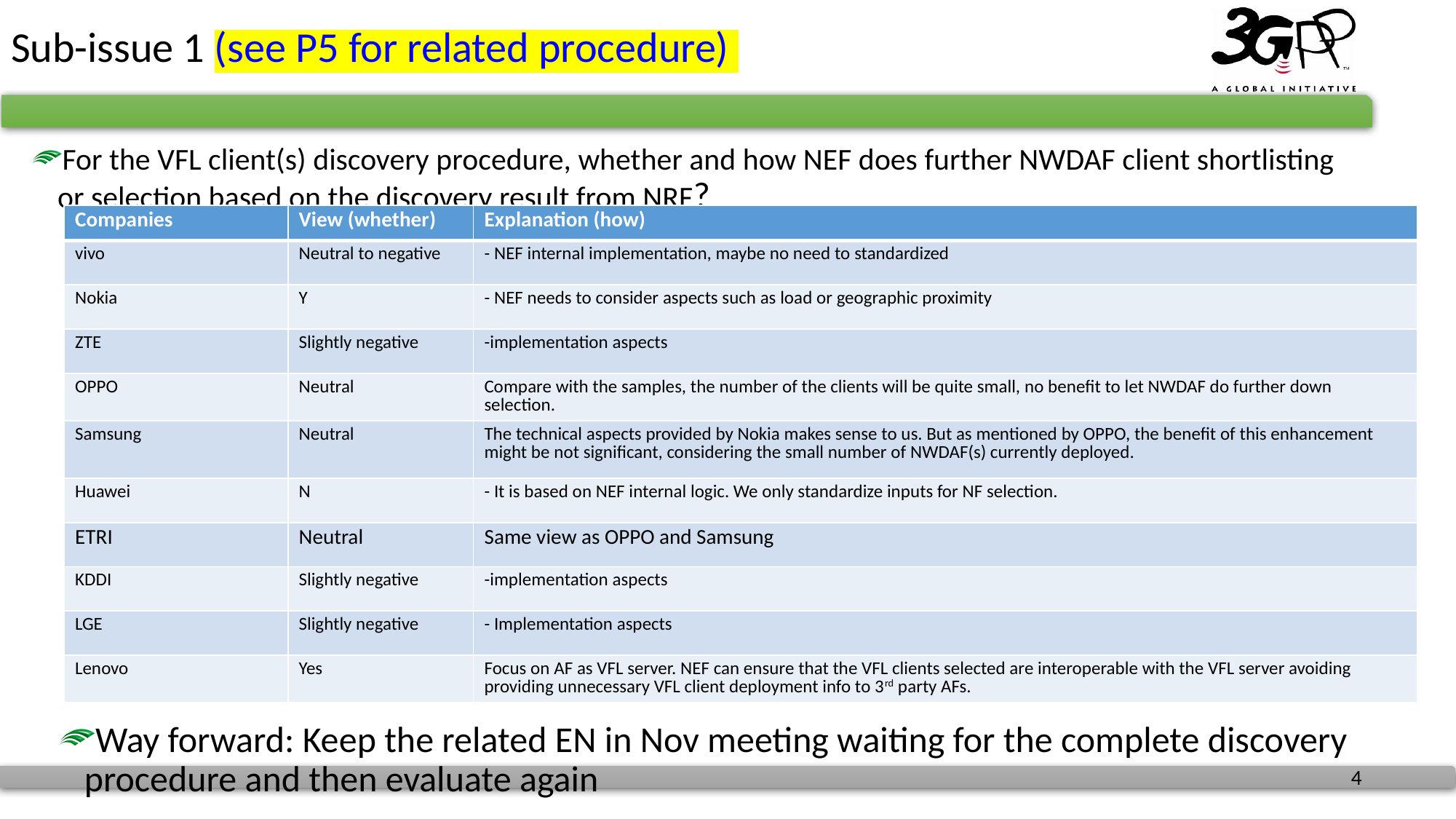

# Sub-issue 1 (see P5 for related procedure)
For the VFL client(s) discovery procedure, whether and how NEF does further NWDAF client shortlisting or selection based on the discovery result from NRF?

| Companies | View (whether) | Explanation (how) |
| --- | --- | --- |
| vivo | Neutral to negative | - NEF internal implementation, maybe no need to standardized |
| Nokia | Y | - NEF needs to consider aspects such as load or geographic proximity |
| ZTE | Slightly negative | -implementation aspects |
| OPPO | Neutral | Compare with the samples, the number of the clients will be quite small, no benefit to let NWDAF do further down selection. |
| Samsung | Neutral | The technical aspects provided by Nokia makes sense to us. But as mentioned by OPPO, the benefit of this enhancement might be not significant, considering the small number of NWDAF(s) currently deployed. |
| Huawei | N | - It is based on NEF internal logic. We only standardize inputs for NF selection. |
| ETRI | Neutral | Same view as OPPO and Samsung |
| KDDI | Slightly negative | -implementation aspects |
| LGE | Slightly negative | - Implementation aspects |
| Lenovo | Yes | Focus on AF as VFL server. NEF can ensure that the VFL clients selected are interoperable with the VFL server avoiding providing unnecessary VFL client deployment info to 3rd party AFs. |
Way forward: Keep the related EN in Nov meeting waiting for the complete discovery procedure and then evaluate again